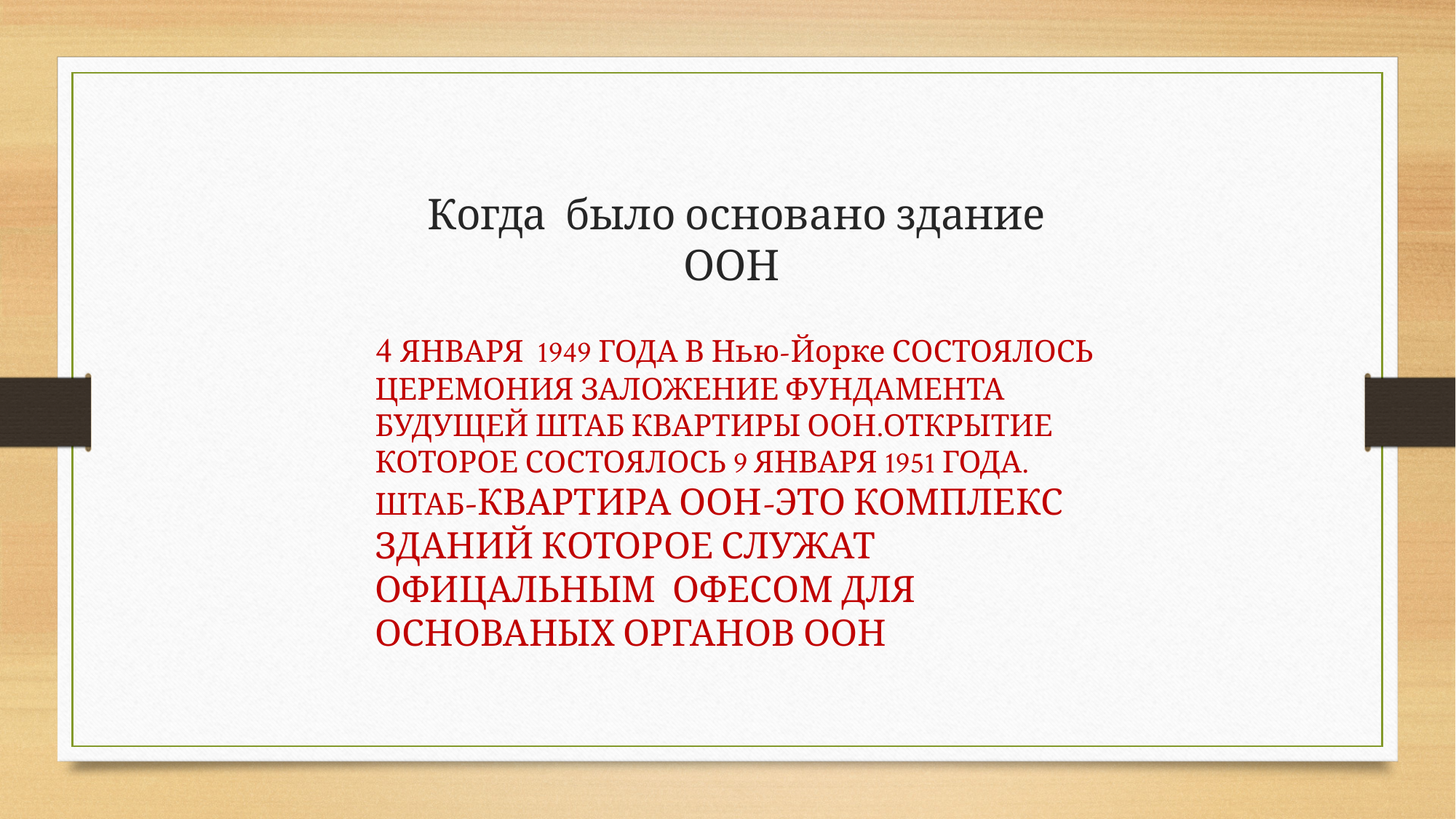

# Когда  было основано здание ООН
4 ЯНВАРЯ  1949 ГОДА В Нью-Йорке СОСТОЯЛОСЬ ЦЕРЕМОНИЯ ЗАЛОЖЕНИЕ ФУНДАМЕНТА БУДУЩЕЙ ШТАБ КВАРТИРЫ ООН.ОТКРЫТИЕ КОТОРОЕ СОСТОЯЛОСЬ 9 ЯНВАРЯ 1951 ГОДА. ШТАБ-КВАРТИРА ООН-ЭТО КОМПЛЕКС ЗДАНИЙ КОТОРОЕ СЛУЖАТ  ОФИЦАЛЬНЫМ  ОФЕСОМ ДЛЯ ОСНОВАНЫХ ОРГАНОВ ООН